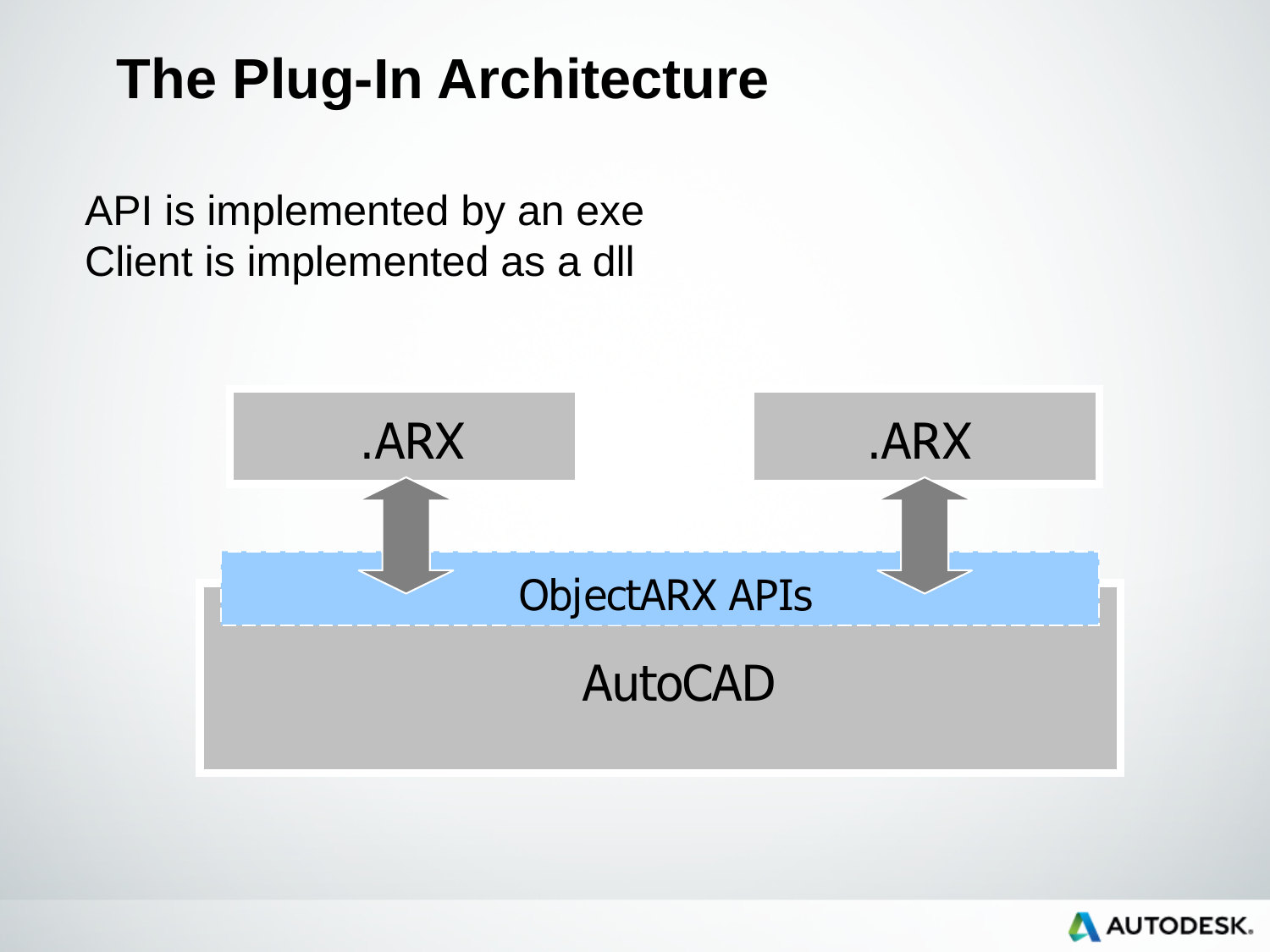

# The Plug-In Architecture
API is implemented by an exe
Client is implemented as a dll
.DLL
.DLL
.ARX
.ARX
ObjectARX APIs
AutoCAD

API
.EXE